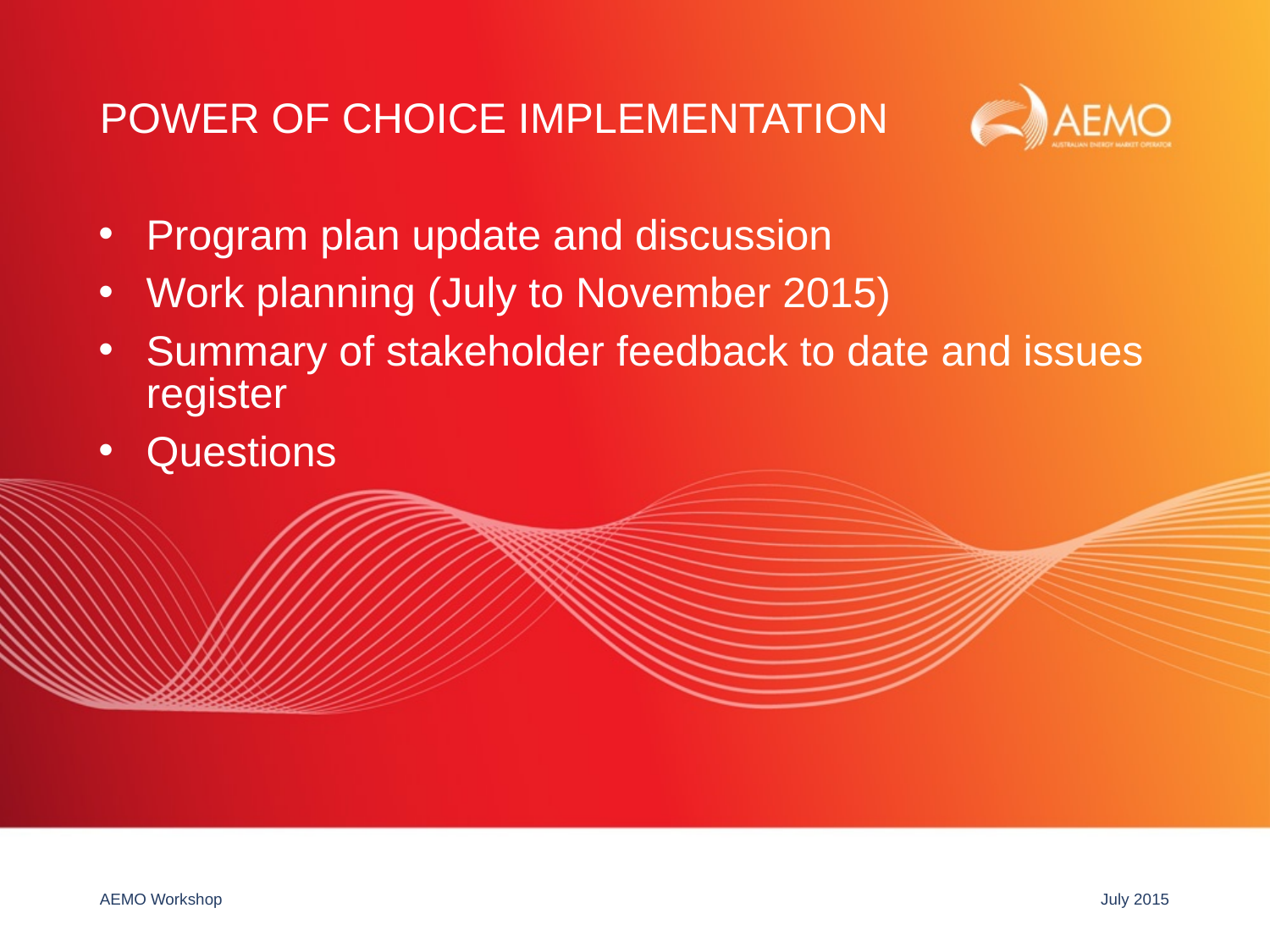

# Power of Choice Implementation

Program plan update and discussion
Work planning (July to November 2015)
Summary of stakeholder feedback to date and issues register
Questions

AEMO Workshop
July 2015